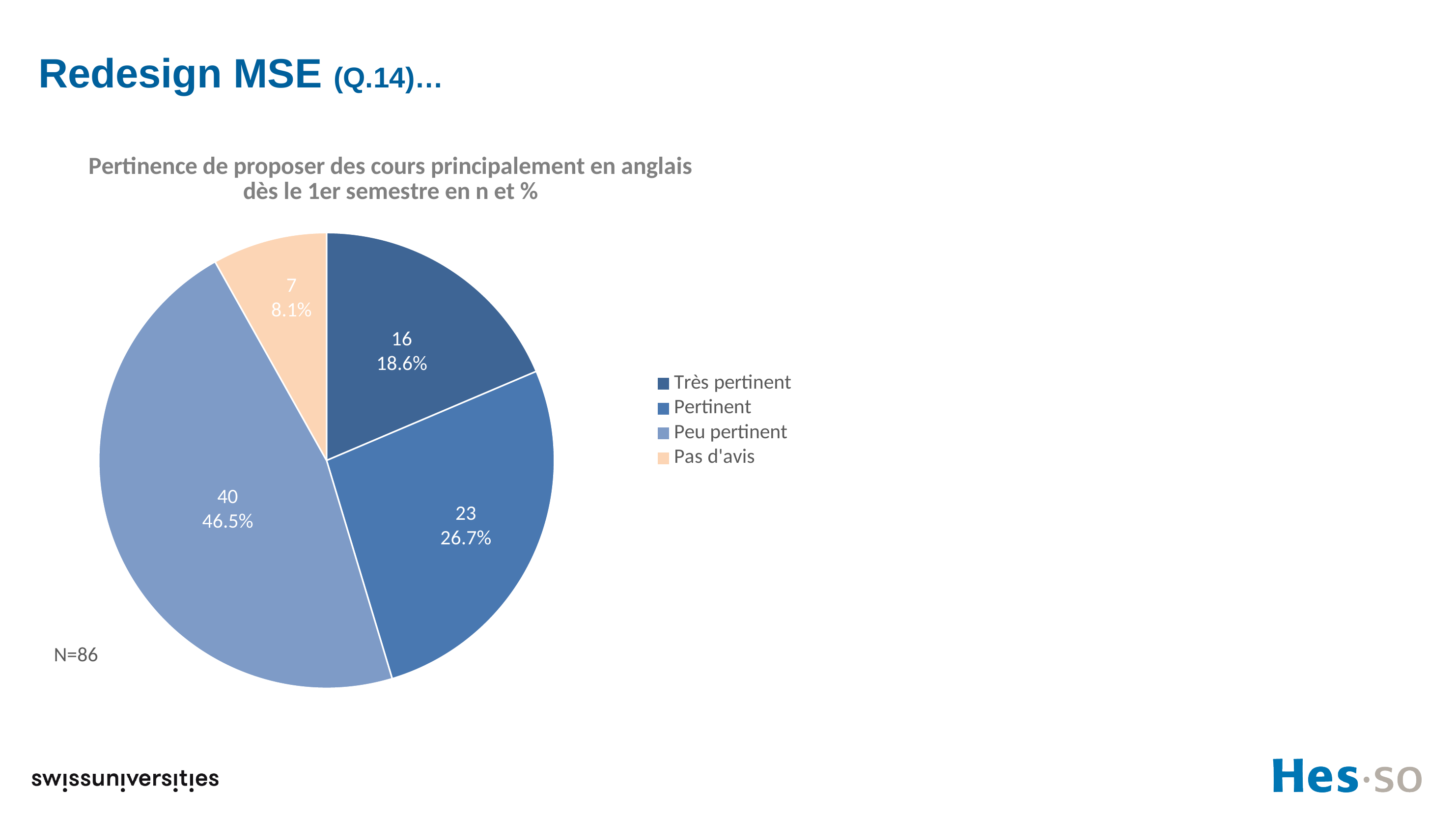

# Redesign MSE (Q.14)…

### Chart: Pertinence de proposer des cours principalement en anglais dès le 1er semestre en n et %

| Category |  |
|---|---|
| Très pertinent  | 16.0 |
| Pertinent  | 23.0 |
| Peu pertinent  | 40.0 |
| Pas d'avis | 7.0 |
7
8.1%
16
18.6%
40
46.5%
23
26.7%
N=86